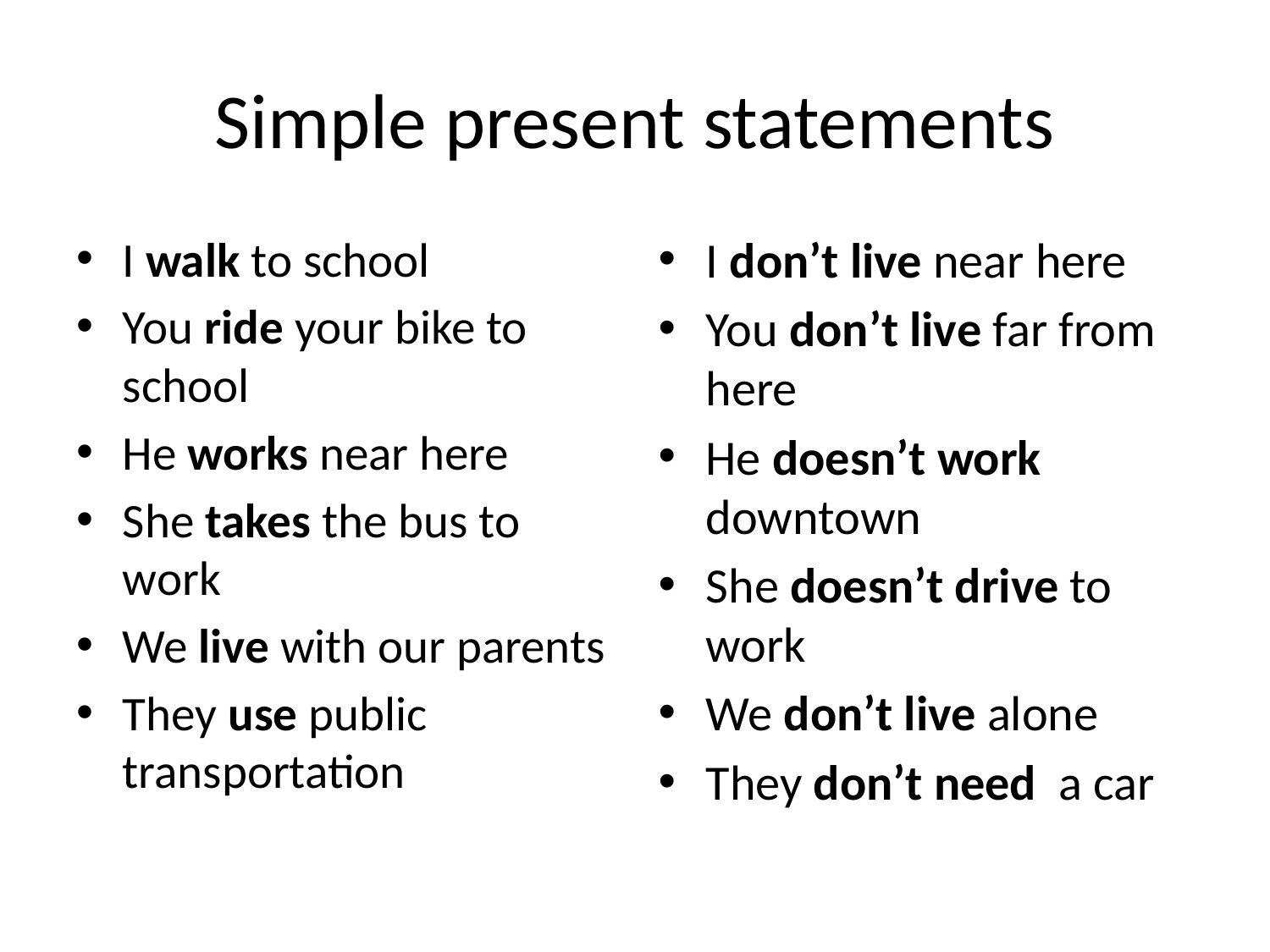

# Simple present statements
I walk to school
You ride your bike to school
He works near here
She takes the bus to work
We live with our parents
They use public transportation

I don’t live near here
You don’t live far from here
He doesn’t work downtown
She doesn’t drive to work
We don’t live alone
They don’t need  a car